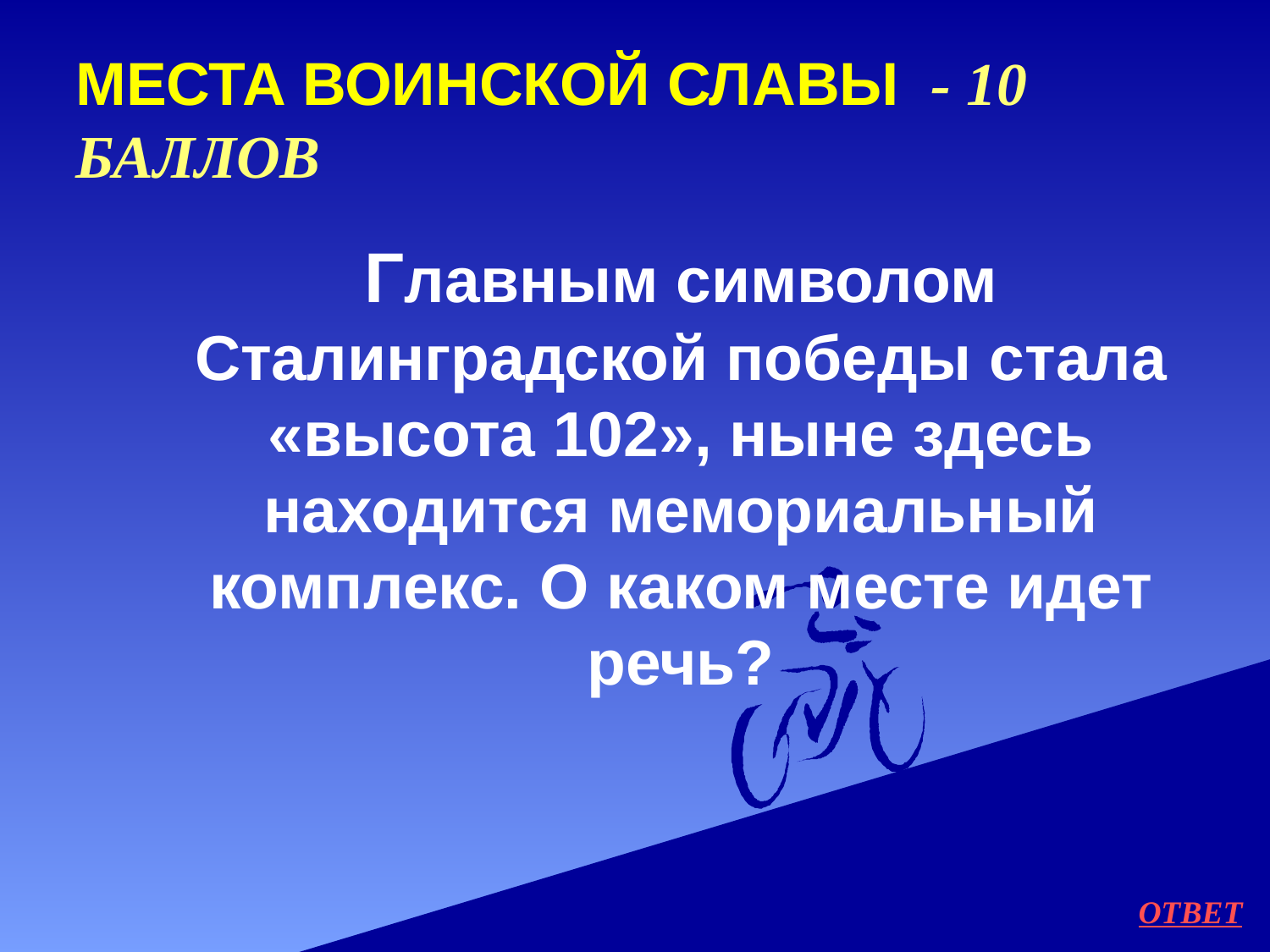

# Места Воинской славы  - 10 баллов
Главным символом Сталинградской победы стала «высота 102», ныне здесь находится мемориальный комплекс. О каком месте идет речь?
ОТВЕТ